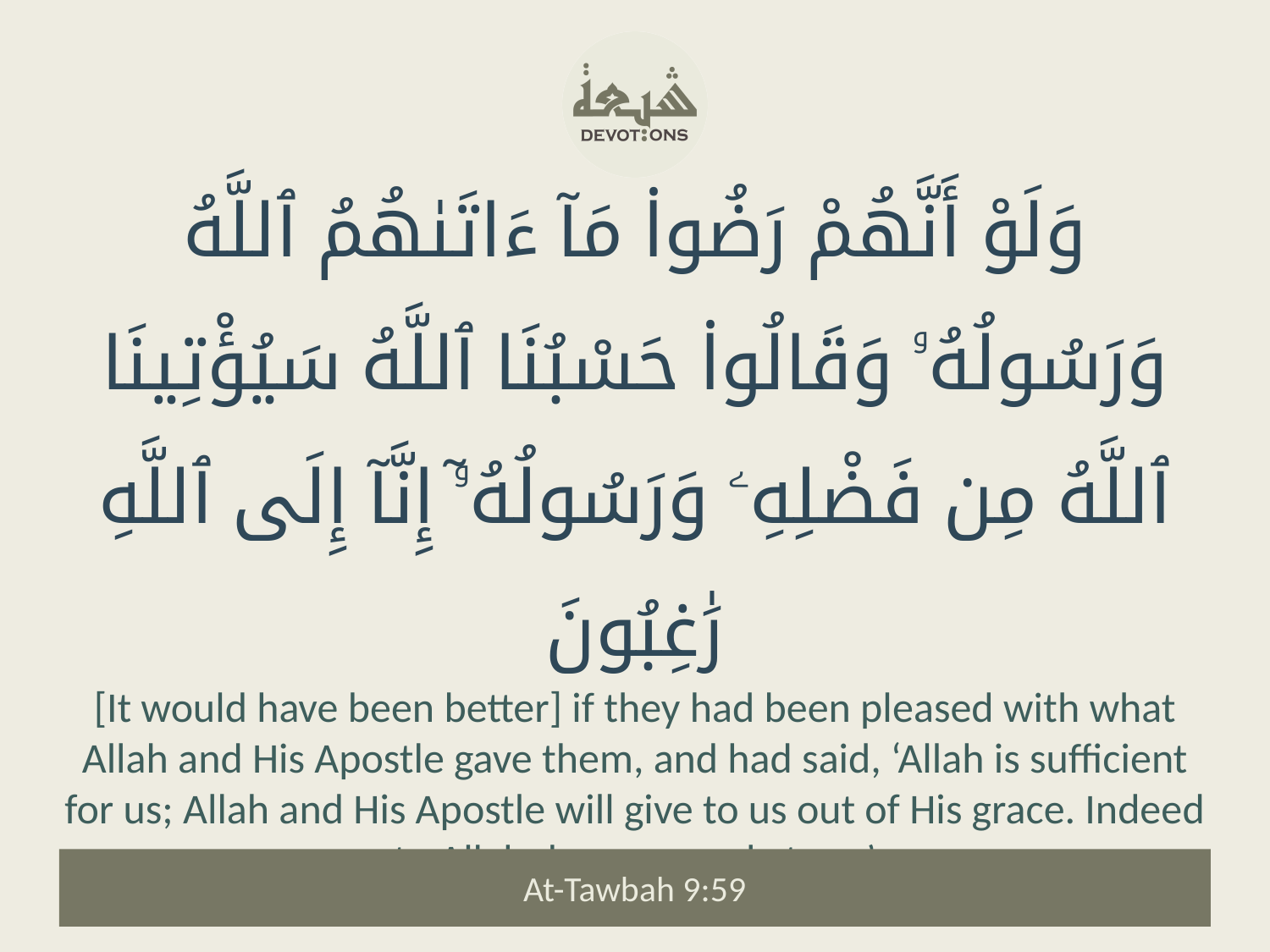

وَلَوْ أَنَّهُمْ رَضُوا۟ مَآ ءَاتَىٰهُمُ ٱللَّهُ وَرَسُولُهُۥ وَقَالُوا۟ حَسْبُنَا ٱللَّهُ سَيُؤْتِينَا ٱللَّهُ مِن فَضْلِهِۦ وَرَسُولُهُۥٓ إِنَّآ إِلَى ٱللَّهِ رَٰغِبُونَ
[It would have been better] if they had been pleased with what Allah and His Apostle gave them, and had said, ‘Allah is sufficient for us; Allah and His Apostle will give to us out of His grace. Indeed to Allah do we eagerly turn.’
At-Tawbah 9:59